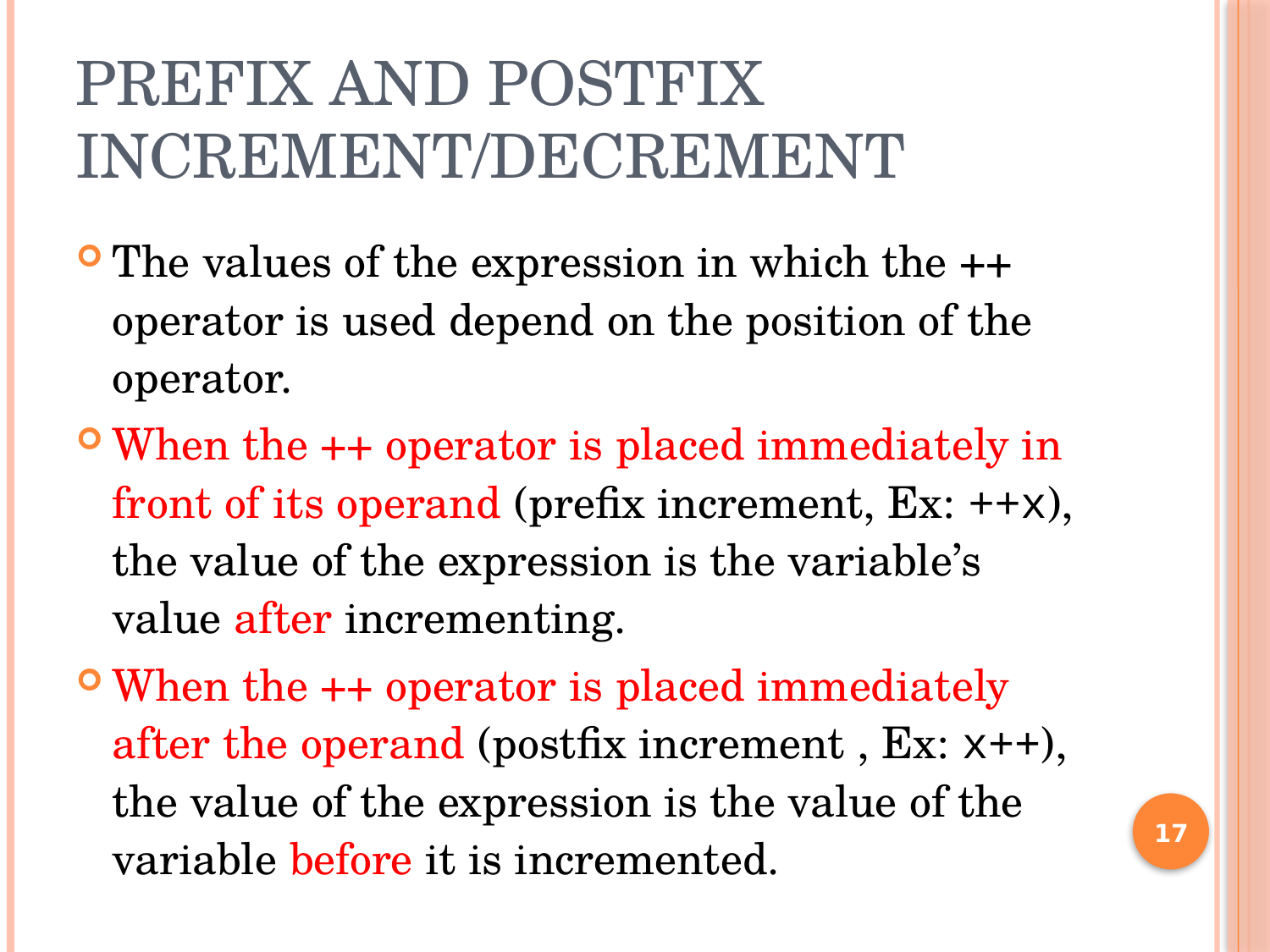

# Prefix and Postfix Increment/Decrement
The values of the expression in which the ++ operator is used depend on the position of the operator.
When the ++ operator is placed immediately in front of its operand (prefix increment, Ex: ++x), the value of the expression is the variable’s value after incrementing.
When the ++ operator is placed immediately after the operand (postfix increment , Ex: x++), the value of the expression is the value of the variable before it is incremented.
17